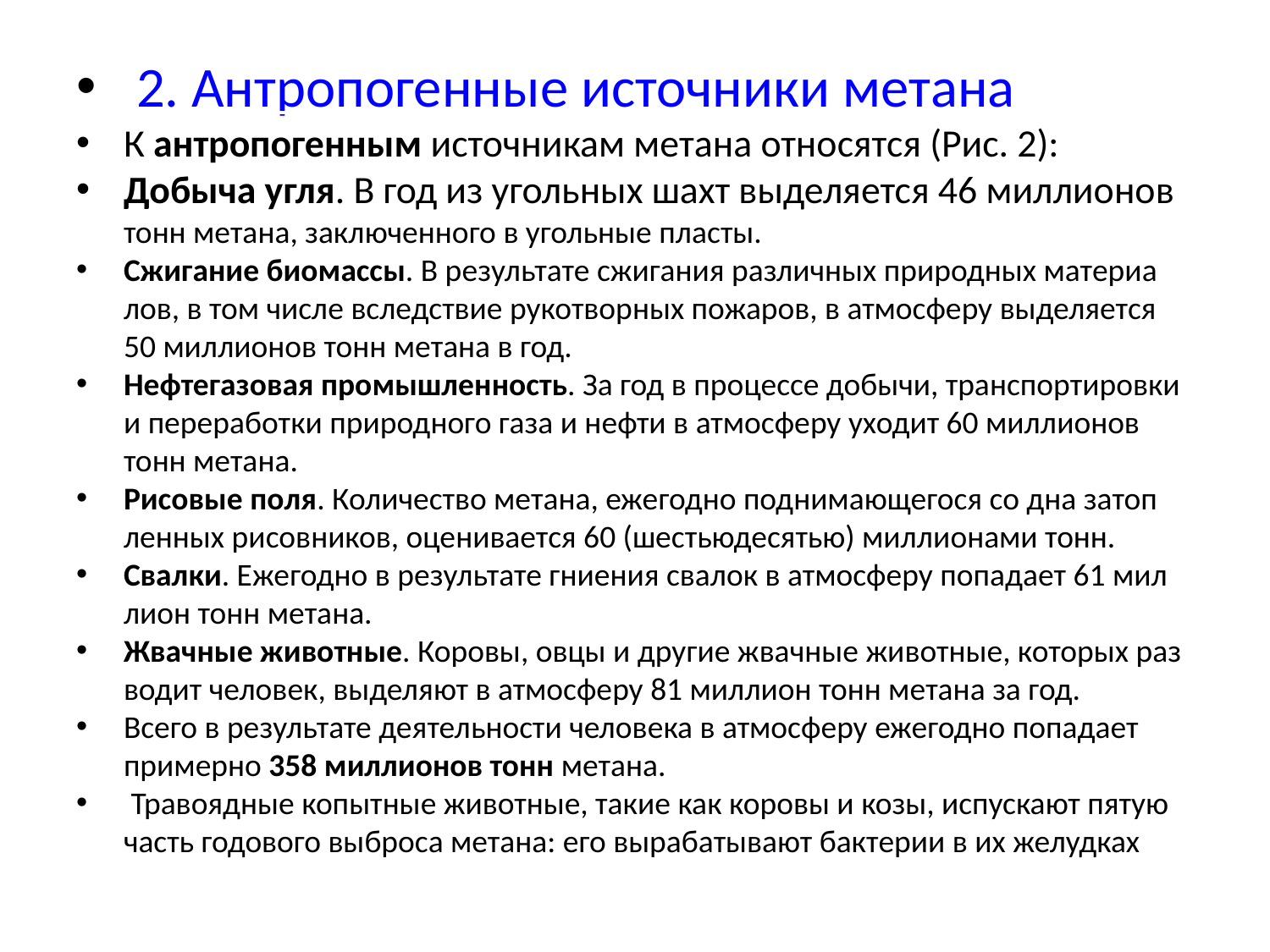

2. Антропогенные источники метана
К ан­тро­по­ген­ным ис­точ­ни­кам ме­та­на от­но­сят­ся (Рис. 2):
До­бы­ча угля. В год из уголь­ных шахт вы­де­ля­ет­ся 46 мил­ли­о­нов тонн ме­та­на, за­клю­чен­но­го в уголь­ные пла­сты.
Сжи­га­ние био­мас­сы. В ре­зуль­та­те сжи­га­ния раз­лич­ных при­род­ных ма­те­ри­а­лов, в том числе вслед­ствие ру­ко­твор­ных по­жа­ров, в ат­мо­сфе­ру вы­де­ля­ет­ся 50 мил­ли­о­нов тонн ме­та­на в год.
Неф­те­га­зо­вая про­мыш­лен­ность. За год в про­цес­се до­бы­чи, транс­пор­ти­ров­ки и пе­ре­ра­бот­ки при­род­но­го газа и нефти в ат­мо­сфе­ру ухо­дит 60 мил­ли­о­нов тонн ме­та­на.
Ри­со­вые поля. Ко­ли­че­ство ме­та­на, еже­год­но под­ни­ма­ю­ще­го­ся со дна за­топ­лен­ных ри­сов­ни­ков, оце­ни­ва­ет­ся 60 (ше­стью­де­ся­тью) мил­ли­о­на­ми тонн.
Свал­ки. Еже­год­но в ре­зуль­та­те гни­е­ния сва­лок в ат­мо­сфе­ру по­па­да­ет 61 мил­ли­он тонн ме­та­на.
Жвач­ные жи­вот­ные. Ко­ро­вы, овцы и дру­гие жвач­ные жи­вот­ные, ко­то­рых раз­во­дит че­ло­век, вы­де­ля­ют в ат­мо­сфе­ру 81 мил­ли­он тонн ме­та­на за год.
Всего в ре­зуль­та­те де­я­тель­но­сти че­ло­ве­ка в ат­мо­сфе­ру еже­год­но по­па­да­ет при­мер­но 358 мил­ли­о­нов тонн ме­та­на.
 Травоядные копытные животные, такие как коровы и козы, испускают пятую часть годового выброса метана: его вырабатывают бактерии в их желудках